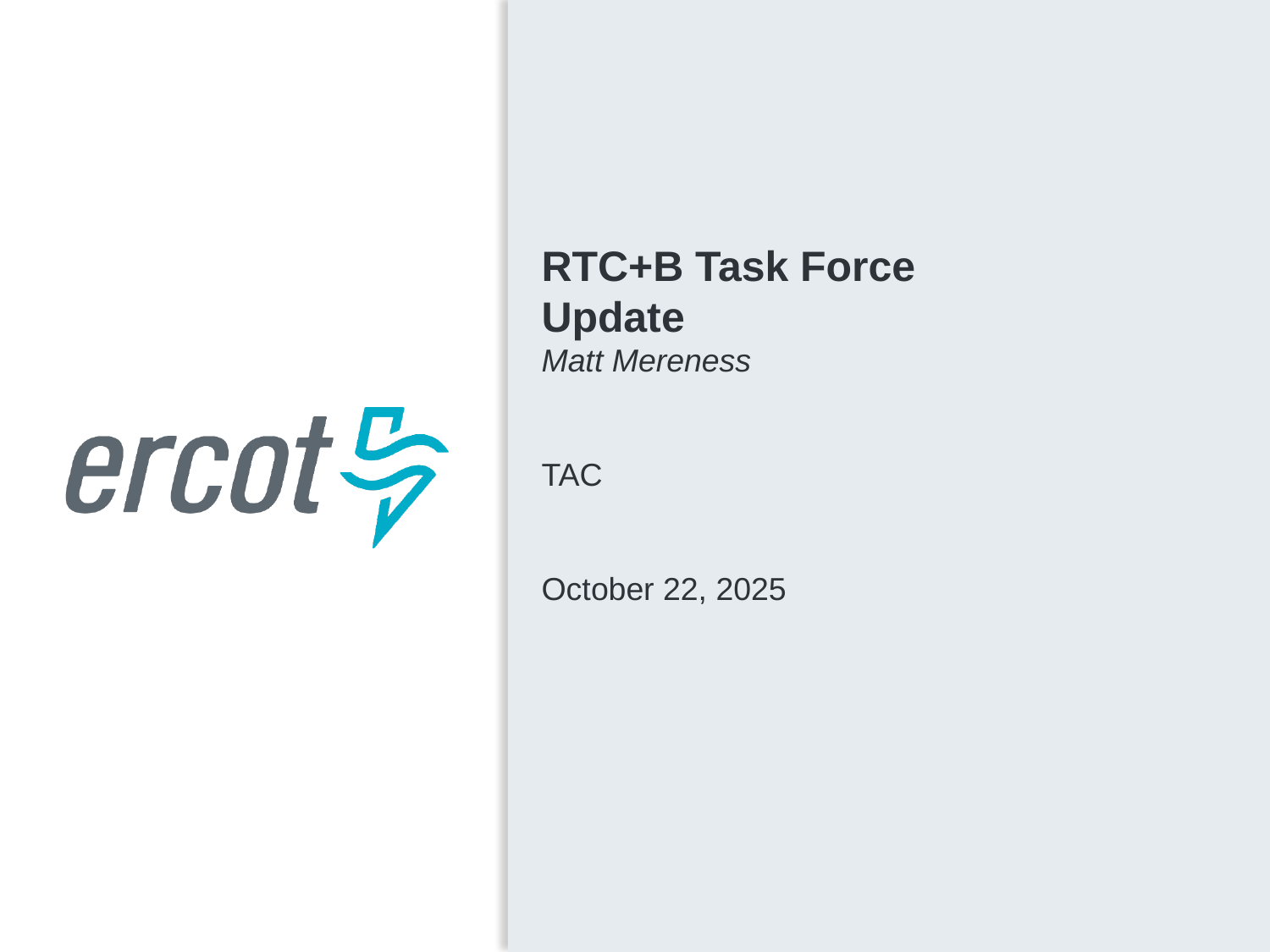

RTC+B Task Force
Update
Matt Mereness

TAC

October 22, 2025